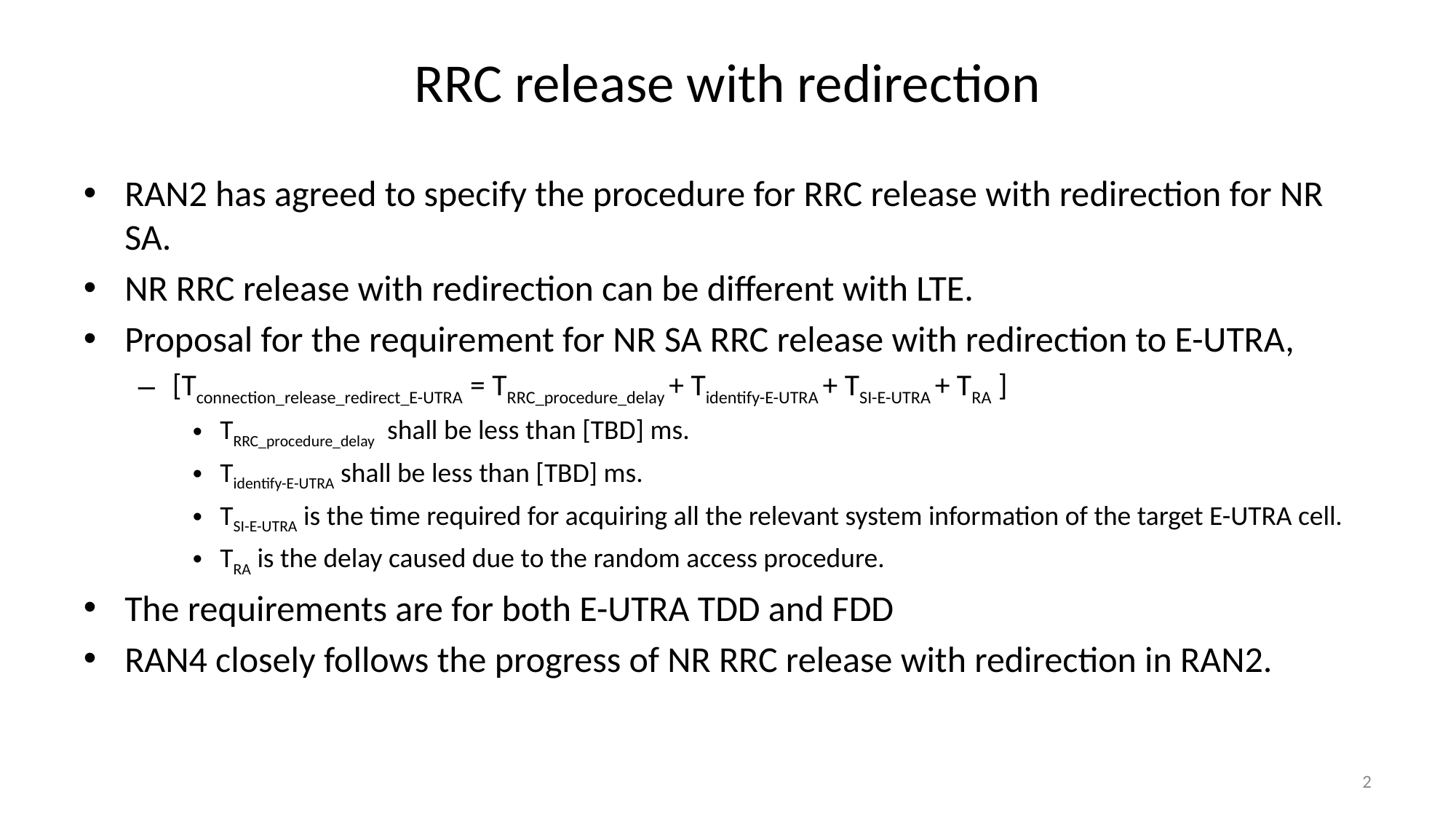

# RRC release with redirection

RAN2 has agreed to specify the procedure for RRC release with redirection for NR SA.
NR RRC release with redirection can be different with LTE.
Proposal for the requirement for NR SA RRC release with redirection to E-UTRA,
[Tconnection_release_redirect_E-UTRA = TRRC_procedure_delay + Tidentify-E-UTRA + TSI-E-UTRA + TRA ]
TRRC_procedure_delay  shall be less than [TBD] ms.
Tidentify-E-UTRA shall be less than [TBD] ms.
TSI-E-UTRA is the time required for acquiring all the relevant system information of the target E-UTRA cell.
TRA is the delay caused due to the random access procedure.
The requirements are for both E-UTRA TDD and FDD
RAN4 closely follows the progress of NR RRC release with redirection in RAN2.

2